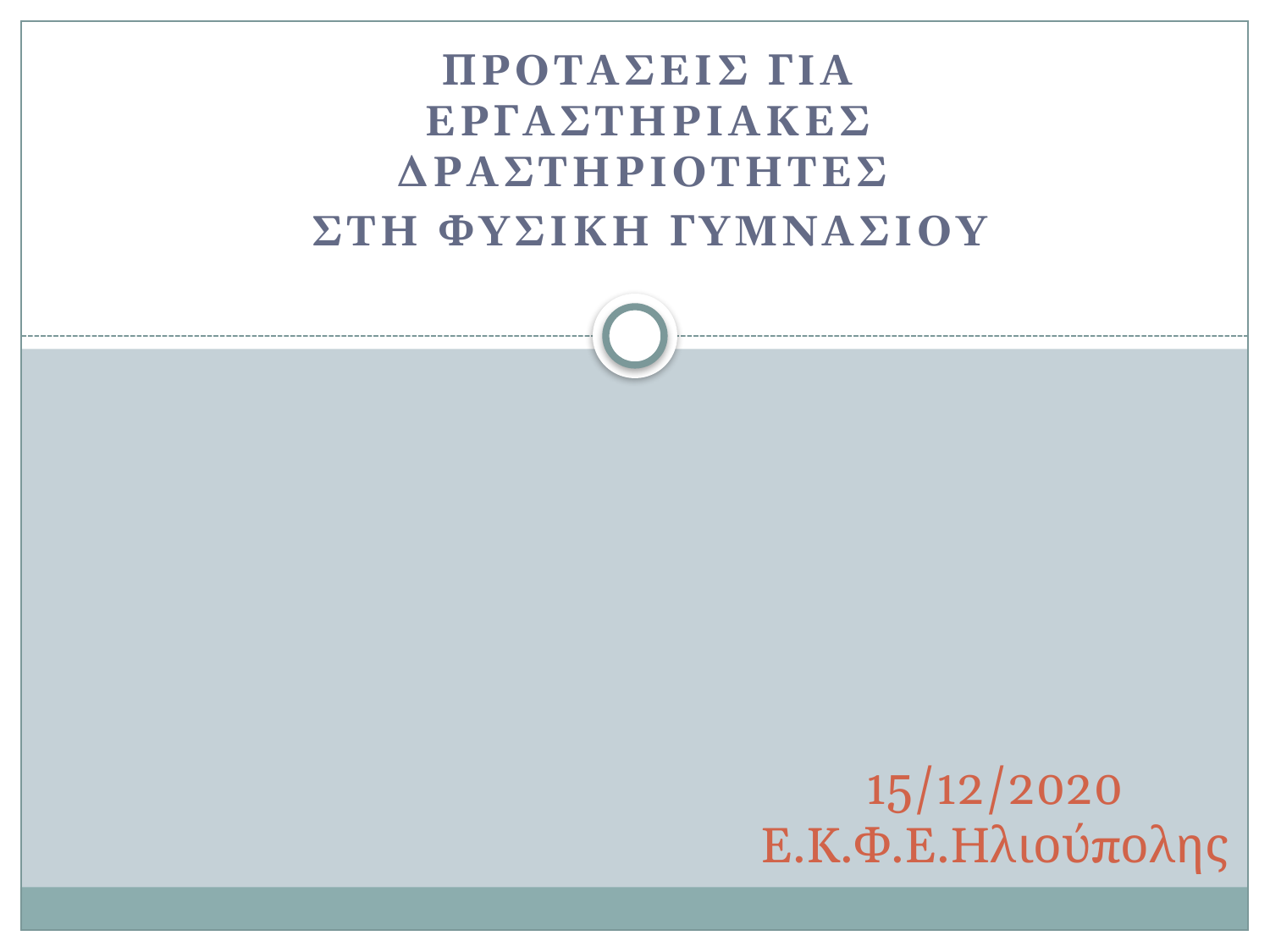

Προτασεισ για εργαστηριακεσ δραστηριοτητεσ
Στη φυσικη γυμνασιου
# 15/12/2020 Ε.Κ.Φ.Ε.Ηλιούπολης